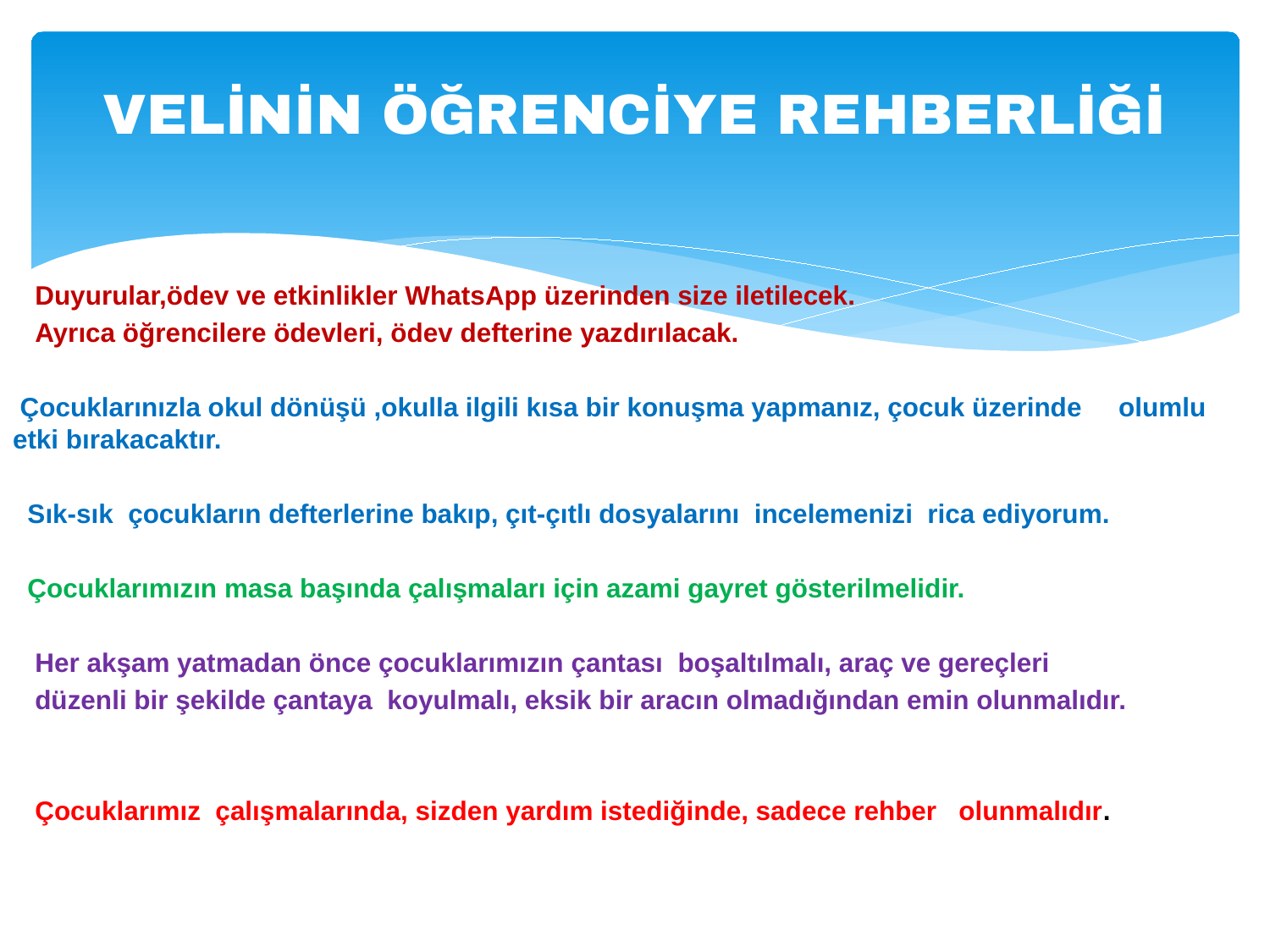

# VELİNİN ÖĞRENCİYE REHBERLİĞİ

   Duyurular,ödev ve etkinlikler WhatsApp üzerinden size iletilecek.
   Ayrıca öğrencilere ödevleri, ödev defterine yazdırılacak.

 Çocuklarınızla okul dönüşü ,okulla ilgili kısa bir konuşma yapmanız, çocuk üzerinde     olumlu etki bırakacaktır.

  Sık-sık  çocukların defterlerine bakıp, çıt-çıtlı dosyalarını  incelemenizi  rica ediyorum.

  Çocuklarımızın masa başında çalışmaları için azami gayret gösterilmelidir.

   Her akşam yatmadan önce çocuklarımızın çantası  boşaltılmalı, araç ve gereçleri
   düzenli bir şekilde çantaya  koyulmalı, eksik bir aracın olmadığından emin olunmalıdır.

   Çocuklarımız  çalışmalarında, sizden yardım istediğinde, sadece rehber   olunmalıdır.